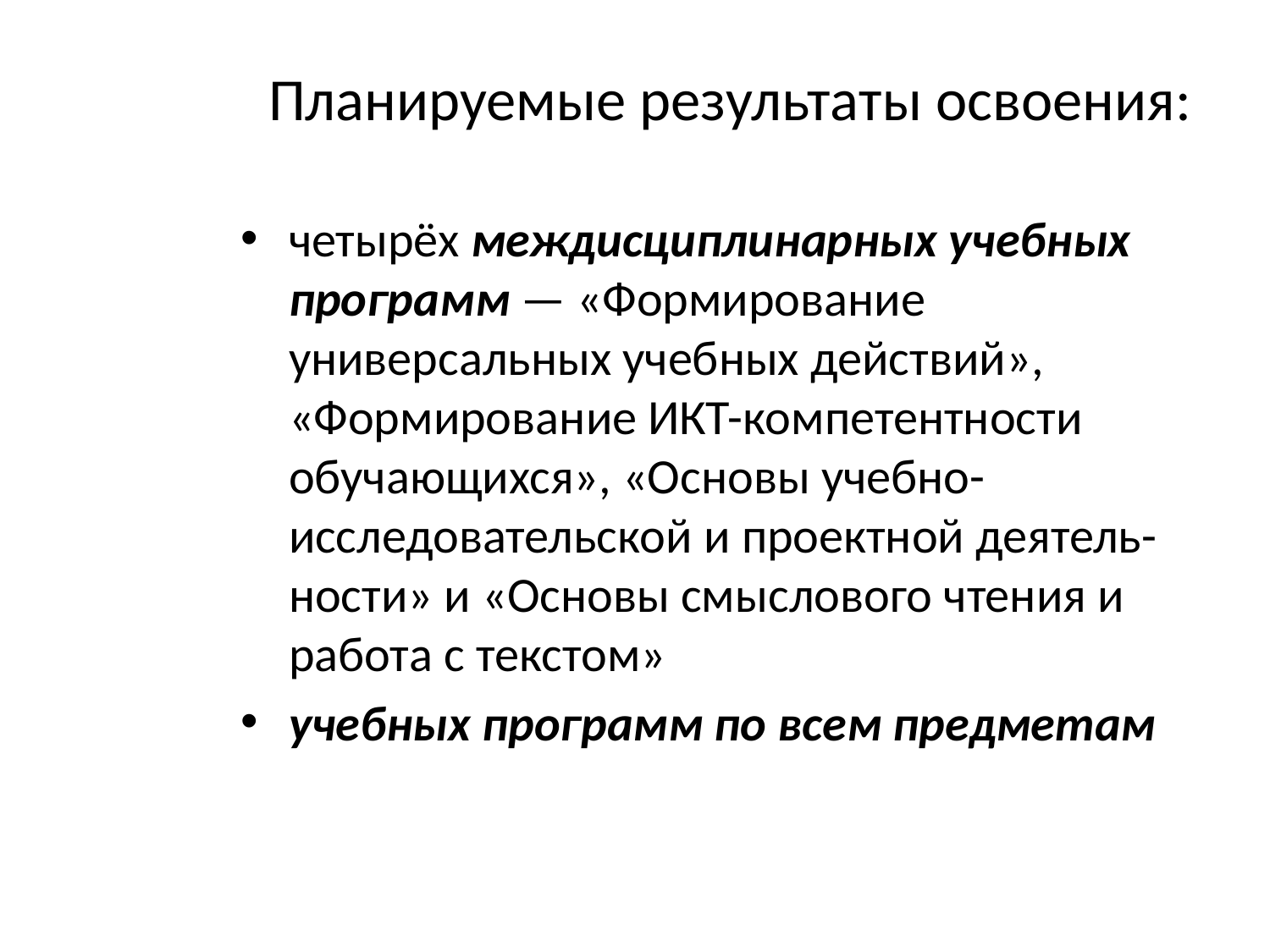

Планируемые результаты освоения:
четырёх междисциплинарных учебных программ — «Формирование универсальных учебных действий», «Формирование ИКТ-компетентности обучающихся», «Основы учебно-исследовательской и проектной деятель-ности» и «Основы смыслового чтения и работа с текстом»
учебных программ по всем предметам